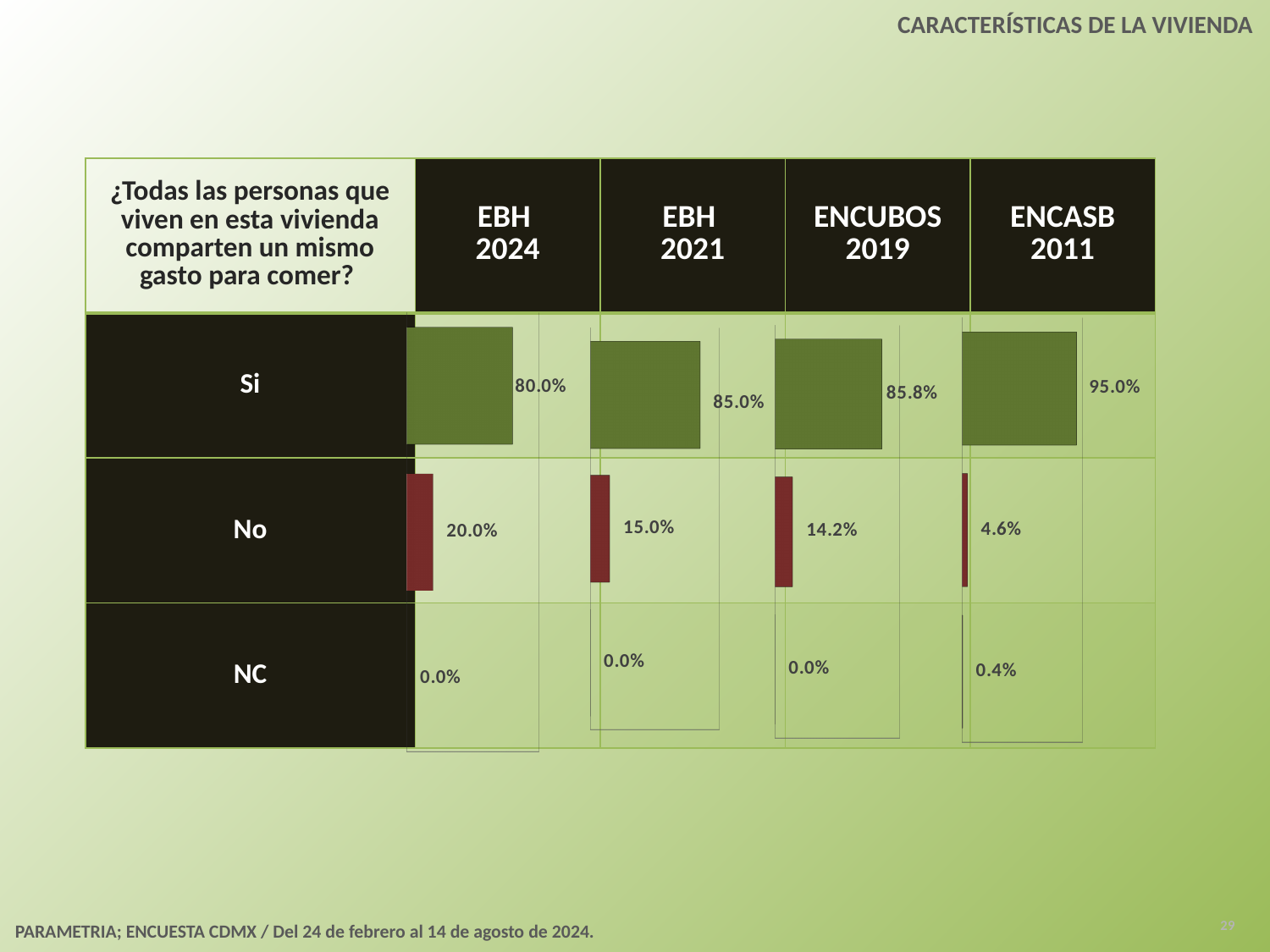

CARACTERÍSTICAS DE LA VIVIENDA
| ¿Todas las personas que viven en esta vivienda comparten un mismo gasto para comer? | EBH 2024 | EBH 2021 | ENCUBOS 2019 | ENCASB 2011 |
| --- | --- | --- | --- | --- |
| Si |  |  |  |  |
| No |  |  |  |  |
| NC |  |  |  |  |

[unsupported chart]

[unsupported chart]

[unsupported chart]

[unsupported chart]

29
PARAMETRIA; ENCUESTA CDMX / Del 24 de febrero al 14 de agosto de 2024.